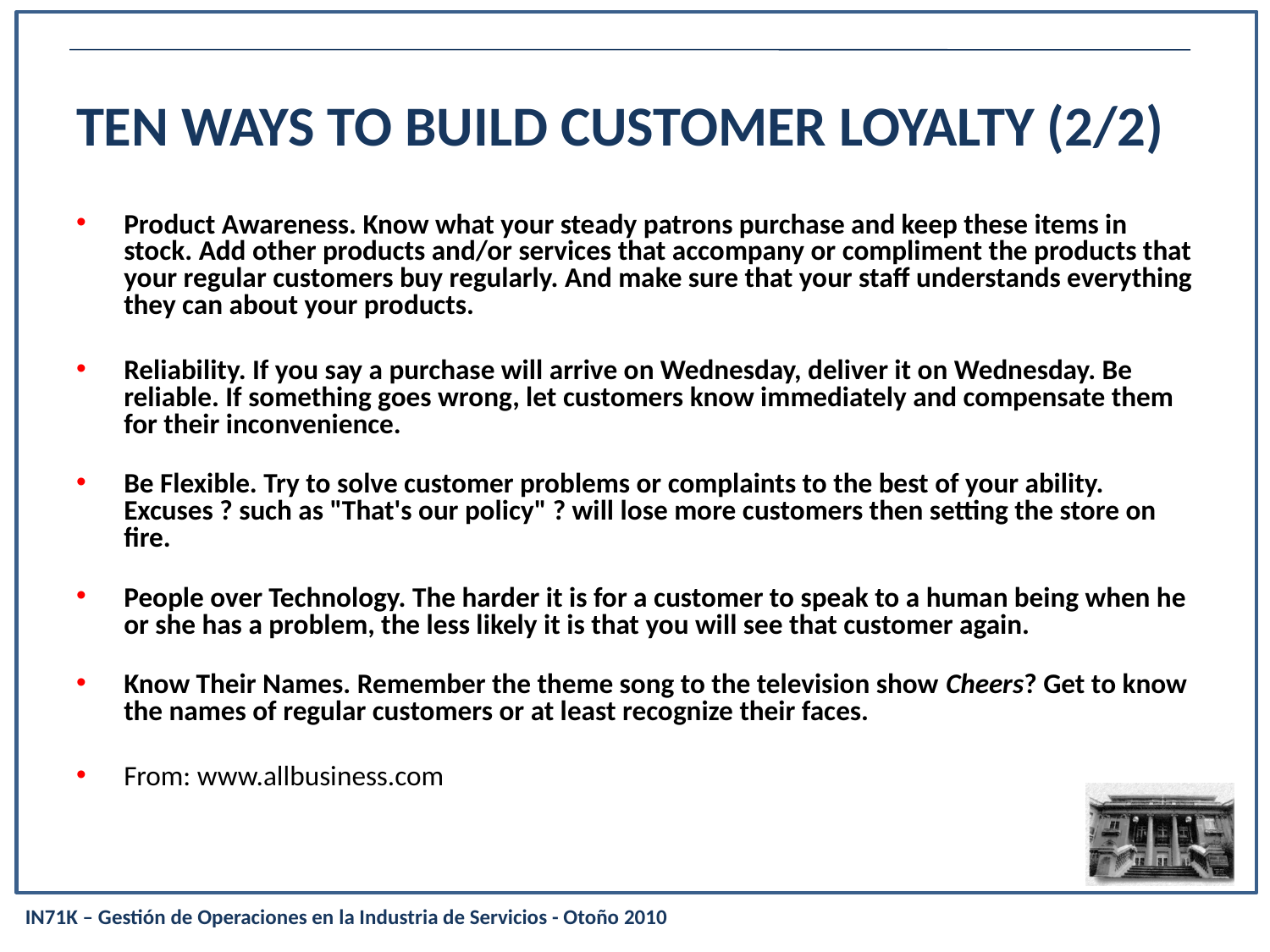

TEN WAYS TO BUILD CUSTOMER LOYALTY (2/2)

Product Awareness. Know what your steady patrons purchase and keep these items in stock. Add other products and/or services that accompany or compliment the products that your regular customers buy regularly. And make sure that your staff understands everything they can about your products.

Reliability. If you say a purchase will arrive on Wednesday, deliver it on Wednesday. Be reliable. If something goes wrong, let customers know immediately and compensate them for their inconvenience.
Be Flexible. Try to solve customer problems or complaints to the best of your ability. Excuses ? such as "That's our policy" ? will lose more customers then setting the store on fire.
People over Technology. The harder it is for a customer to speak to a human being when he or she has a problem, the less likely it is that you will see that customer again.
Know Their Names. Remember the theme song to the television show Cheers? Get to know the names of regular customers or at least recognize their faces.

From: www.allbusiness.com